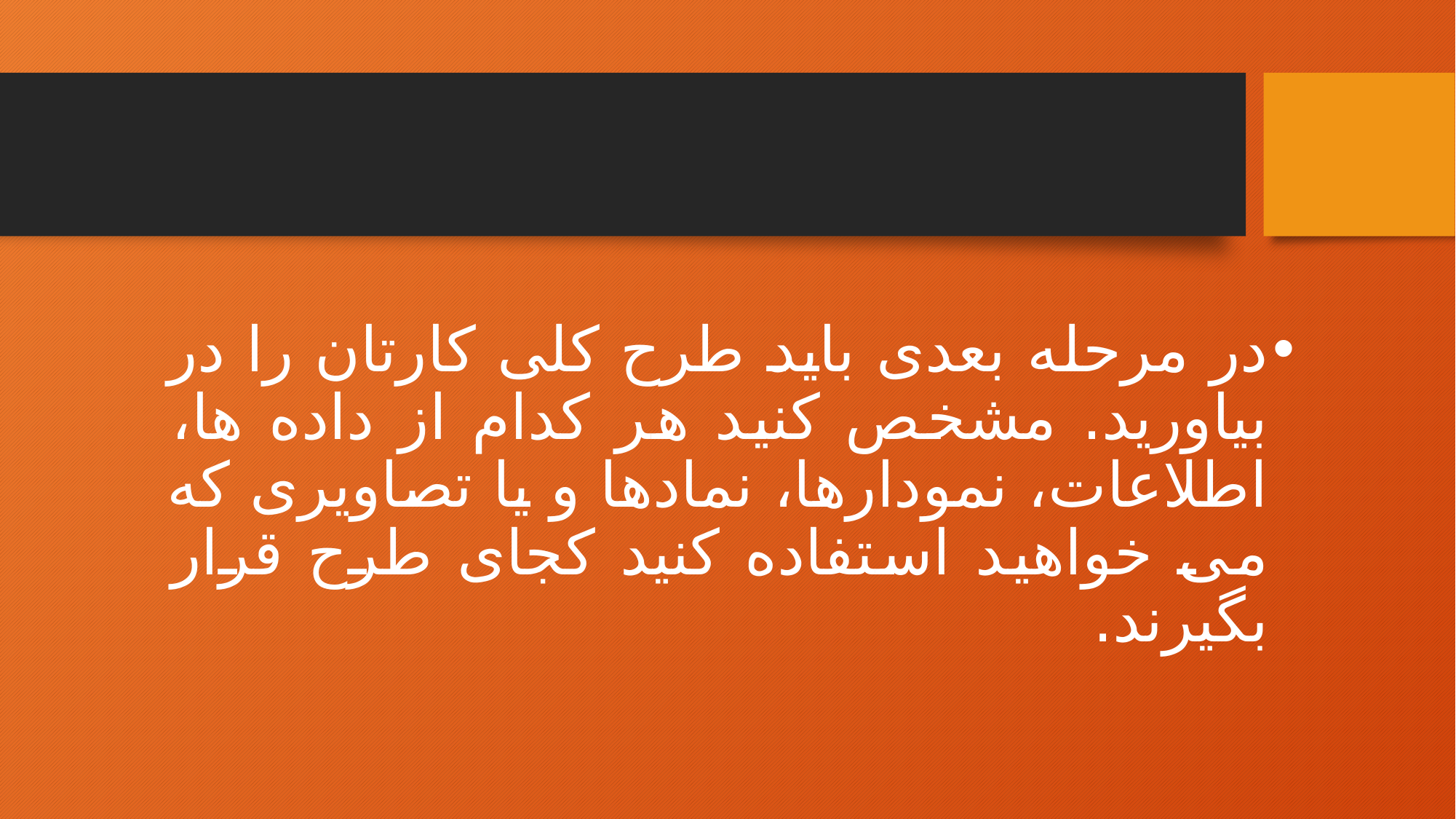

در مرحله بعدی باید طرح کلی کارتان را در بیاورید. مشخص کنید هر کدام از داده ها، اطلاعات، نمودارها، نمادها و یا تصاویری که می خواهید استفاده کنید کجای طرح قرار بگیرند.